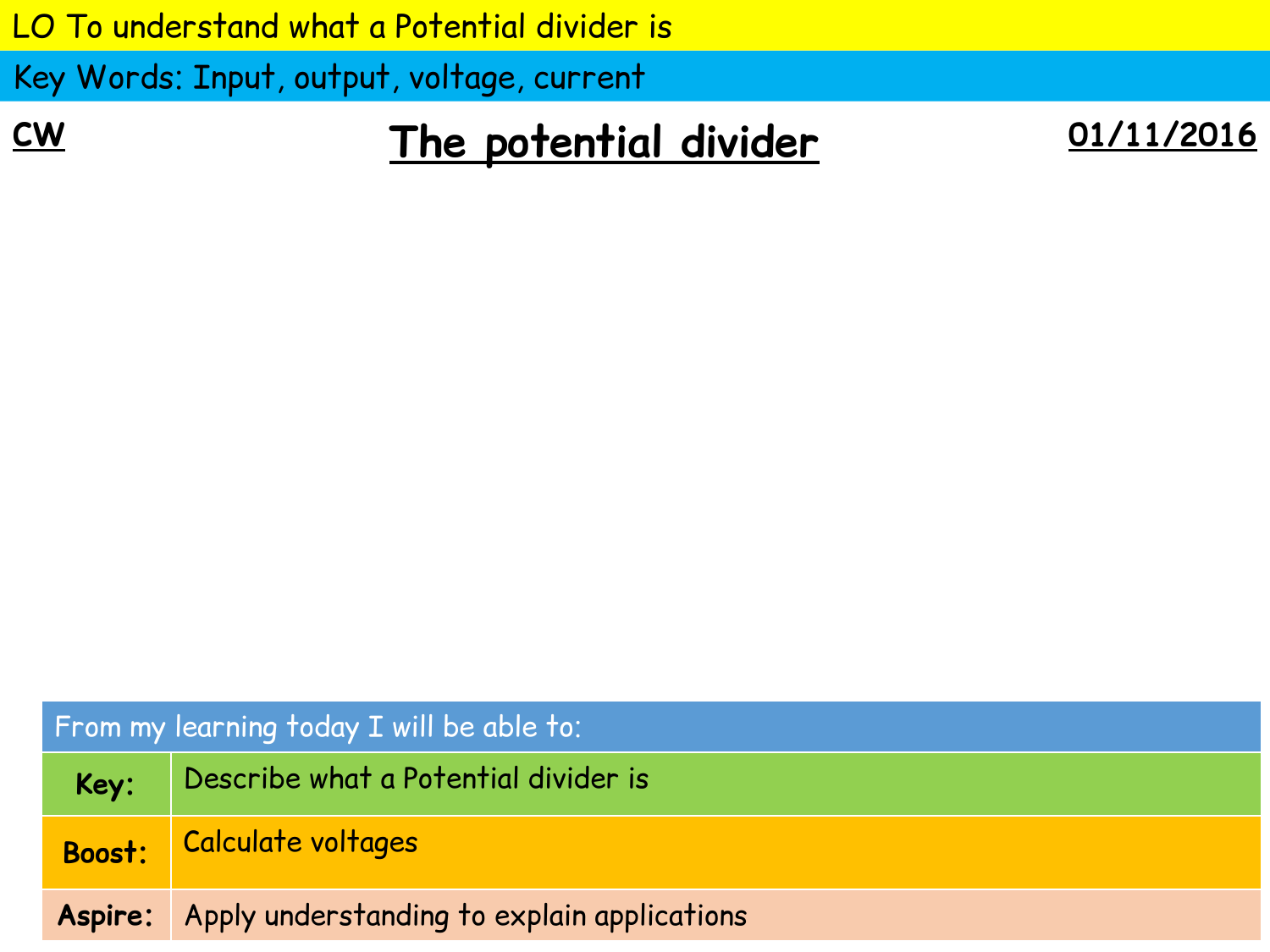

| CW | The potential divider | 01/11/2016 |
| --- | --- | --- |
| From my learning today I will be able to: |  |
| --- | --- |
| Key: | Describe what a Potential divider is |
| Boost: | Calculate voltages |
| Aspire: | Apply understanding to explain applications |
Objective
01 November 2016